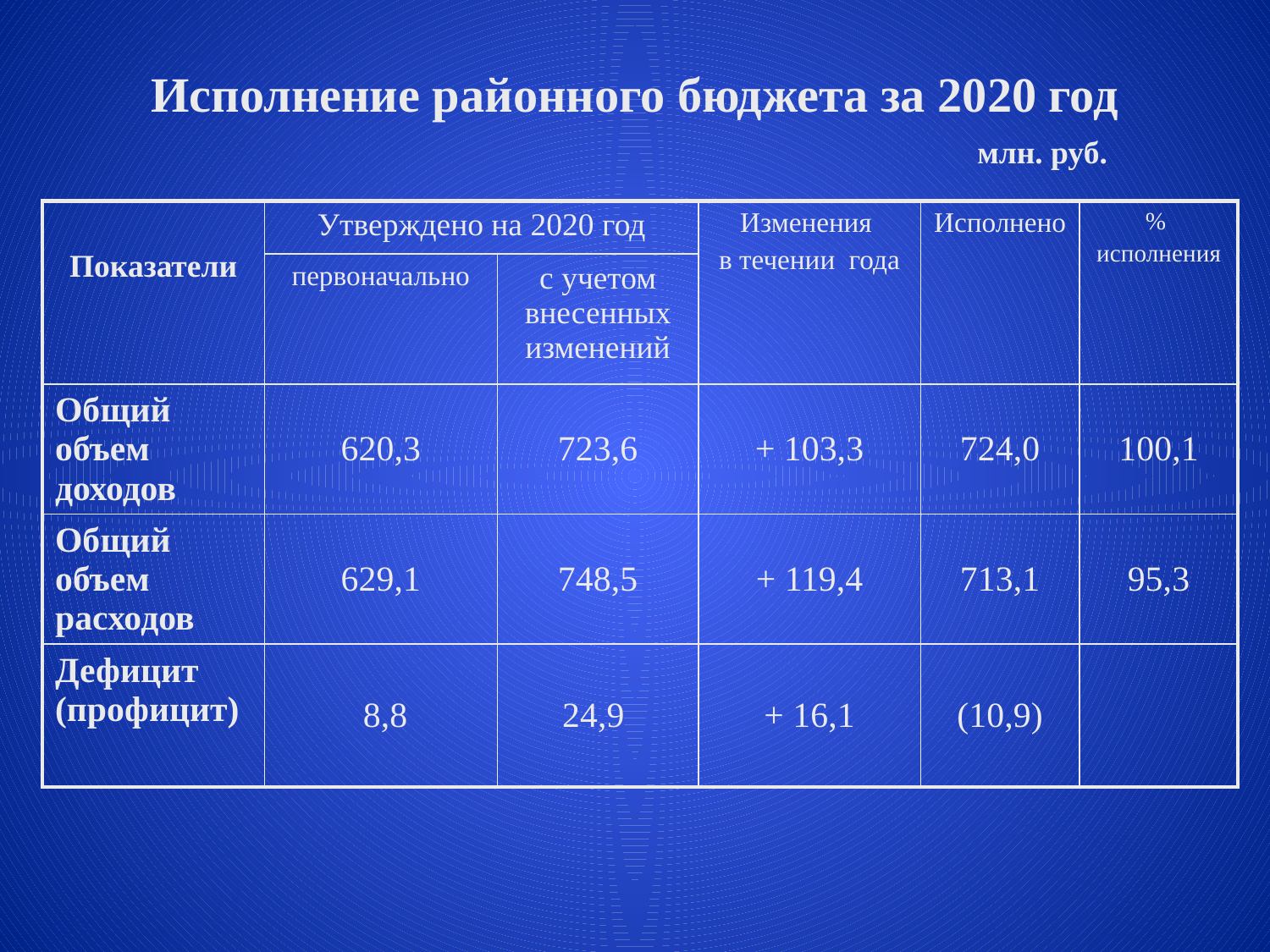

# Исполнение районного бюджета за 2020 год млн. руб.
| Показатели | Утверждено на 2020 год |  | Изменения в течении года | Исполнено | % исполнения |
| --- | --- | --- | --- | --- | --- |
|  | первоначально | с учетом внесенных изменений |  |  |  |
| Общий объем доходов | 620,3 | 723,6 | + 103,3 | 724,0 | 100,1 |
| Общий объем расходов | 629,1 | 748,5 | + 119,4 | 713,1 | 95,3 |
| Дефицит (профицит) | 8,8 | 24,9 | + 16,1 | (10,9) |  |